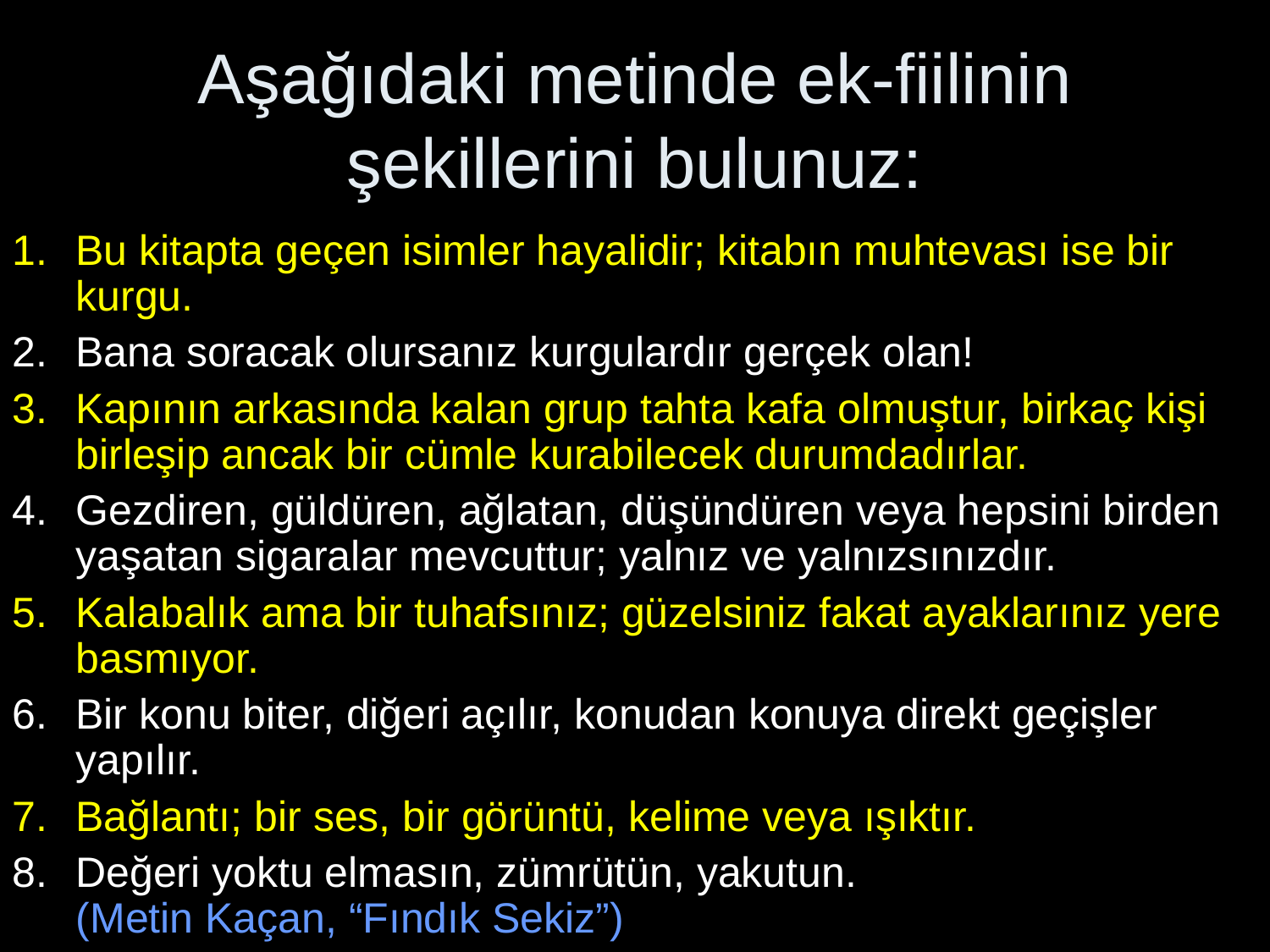

# Aşağıdaki metinde ek-fiilinin şekillerini bulunuz:
Bu kitapta geçen isimler hayalidir; kitabın muhtevası ise bir kurgu.
Bana soracak olursanız kurgulardır gerçek olan!
Kapının arkasında kalan grup tahta kafa olmuştur, birkaç kişi birleşip ancak bir cümle kurabilecek durumdadırlar.
Gezdiren, güldüren, ağlatan, düşündüren veya hepsini birden yaşatan sigaralar mevcuttur; yalnız ve yalnızsınızdır.
Kalabalık ama bir tuhafsınız; güzelsiniz fakat ayaklarınız yere basmıyor.
Bir konu biter, diğeri açılır, konudan konuya direkt geçişler yapılır.
Bağlantı; bir ses, bir görüntü, kelime veya ışıktır.
Değeri yoktu elmasın, zümrütün, yakutun.
(Metin Kaçan, “Fındık Sekiz”)